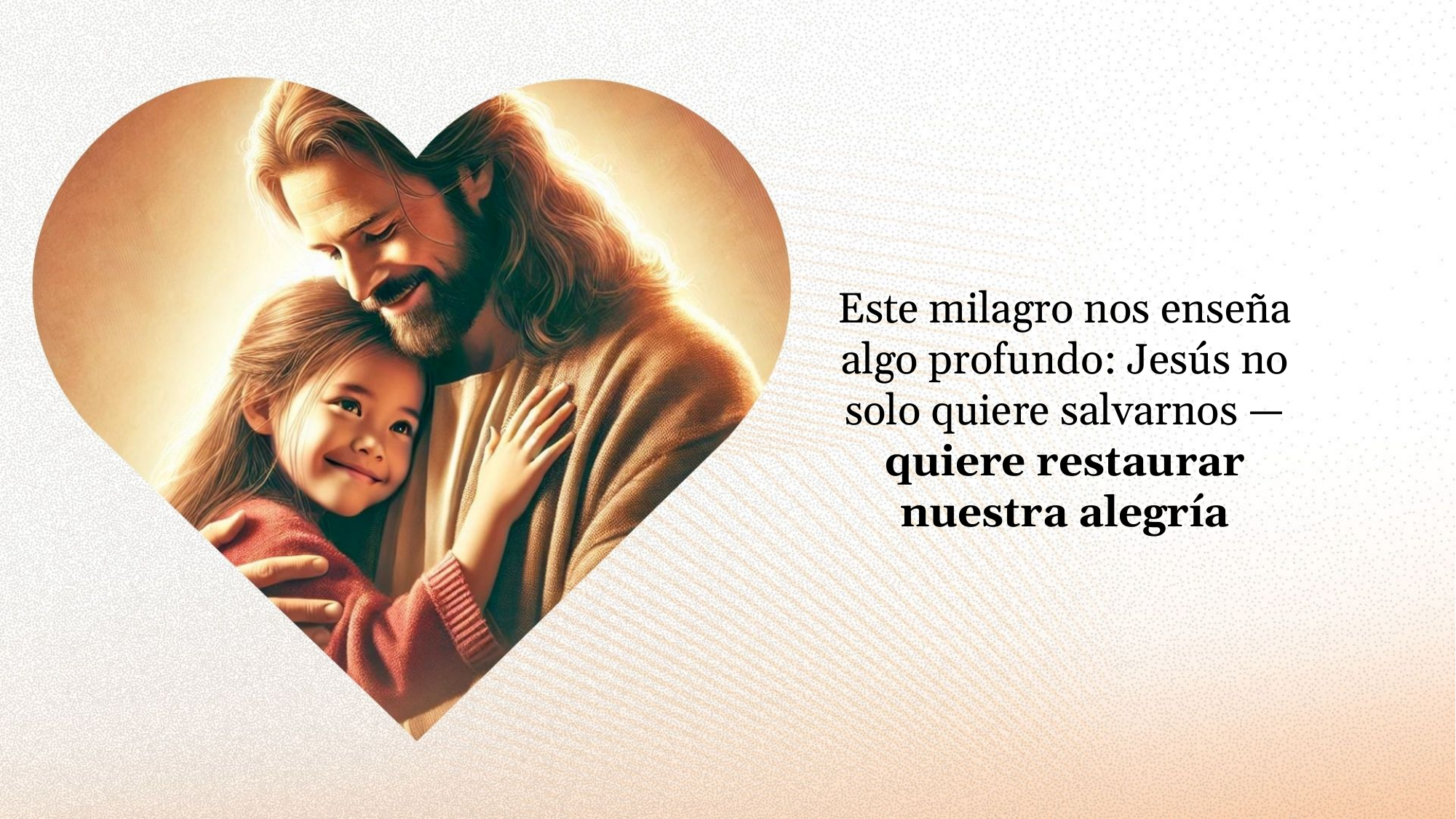

Este milagro nos enseña algo profundo: Jesús no solo quiere salvarnos — quiere restaurar nuestra alegría